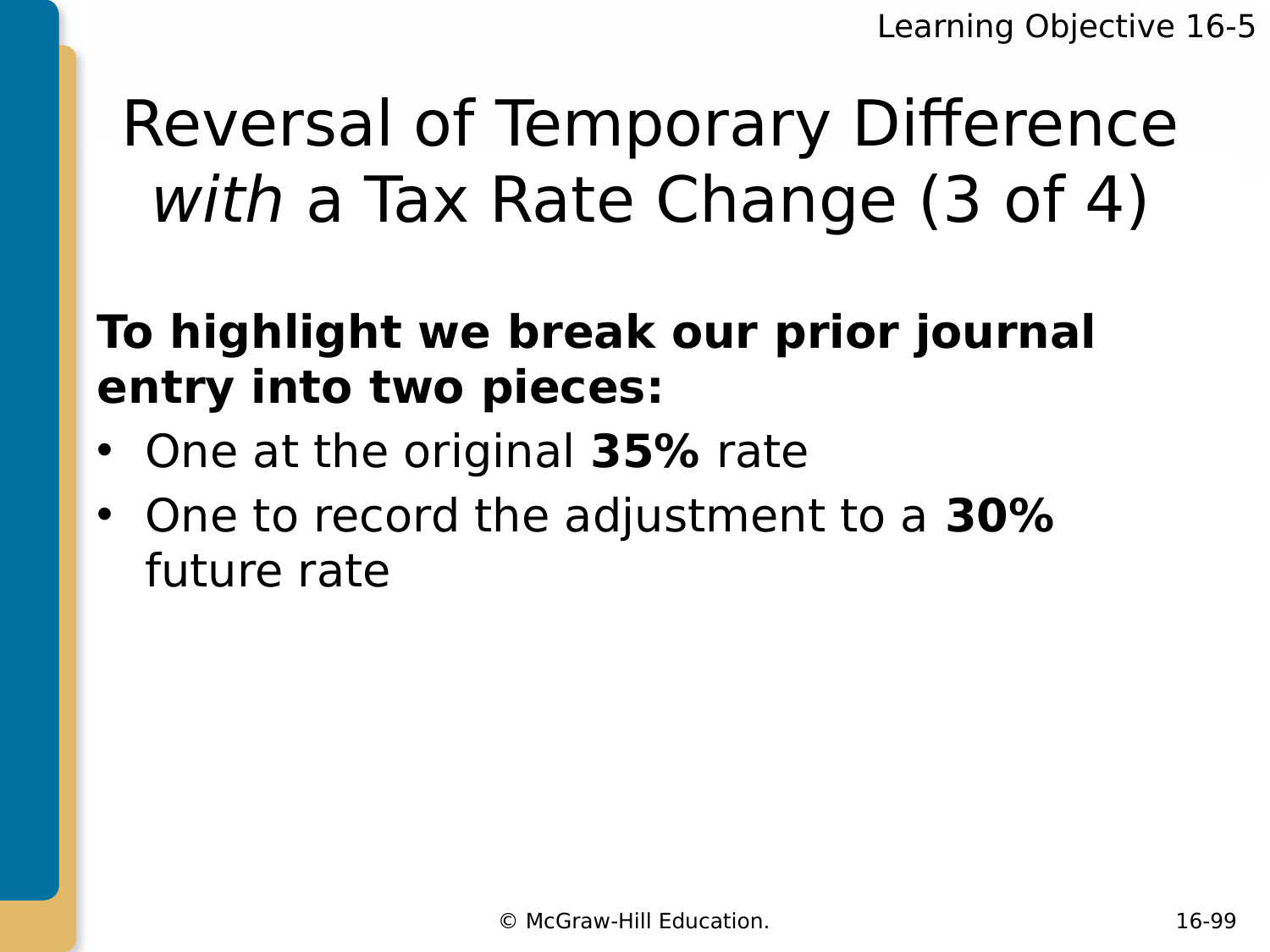

Learning Objective 16-5
# Reversal of Temporary Difference with a Tax Rate Change (3 of 4)
To highlight we break our prior journal entry into two pieces:
One at the original 35% rate
One to record the adjustment to a 30% future rate